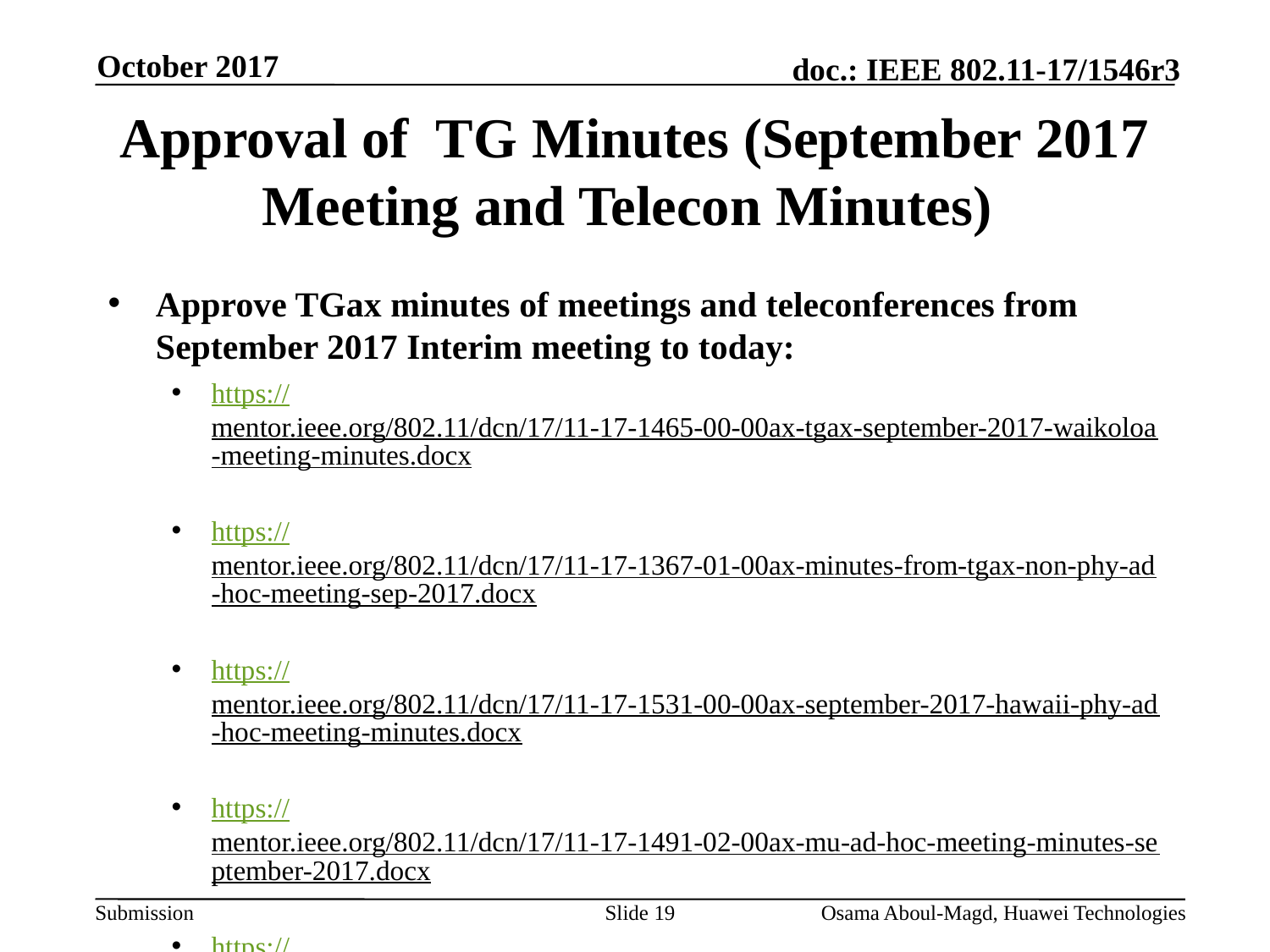

October 2017
# Approval of  TG Minutes (September 2017 Meeting and Telecon Minutes)
Approve TGax minutes of meetings and teleconferences from September 2017 Interim meeting to today:
https://mentor.ieee.org/802.11/dcn/17/11-17-1465-00-00ax-tgax-september-2017-waikoloa-meeting-minutes.docx
https://mentor.ieee.org/802.11/dcn/17/11-17-1367-01-00ax-minutes-from-tgax-non-phy-ad-hoc-meeting-sep-2017.docx
https://mentor.ieee.org/802.11/dcn/17/11-17-1531-00-00ax-september-2017-hawaii-phy-ad-hoc-meeting-minutes.docx
https://mentor.ieee.org/802.11/dcn/17/11-17-1491-02-00ax-mu-ad-hoc-meeting-minutes-september-2017.docx
https://mentor.ieee.org/802.11/dcn/17/11-17-1543-00-00ax-minutes-of-the-802-11-tgax-mac-ad-hoc-group-september-meetings.docx

Move:	 Guido Hiertz	Second: Abhishek Patil
Accepted with no objection

Slide 19
Osama Aboul-Magd, Huawei Technologies